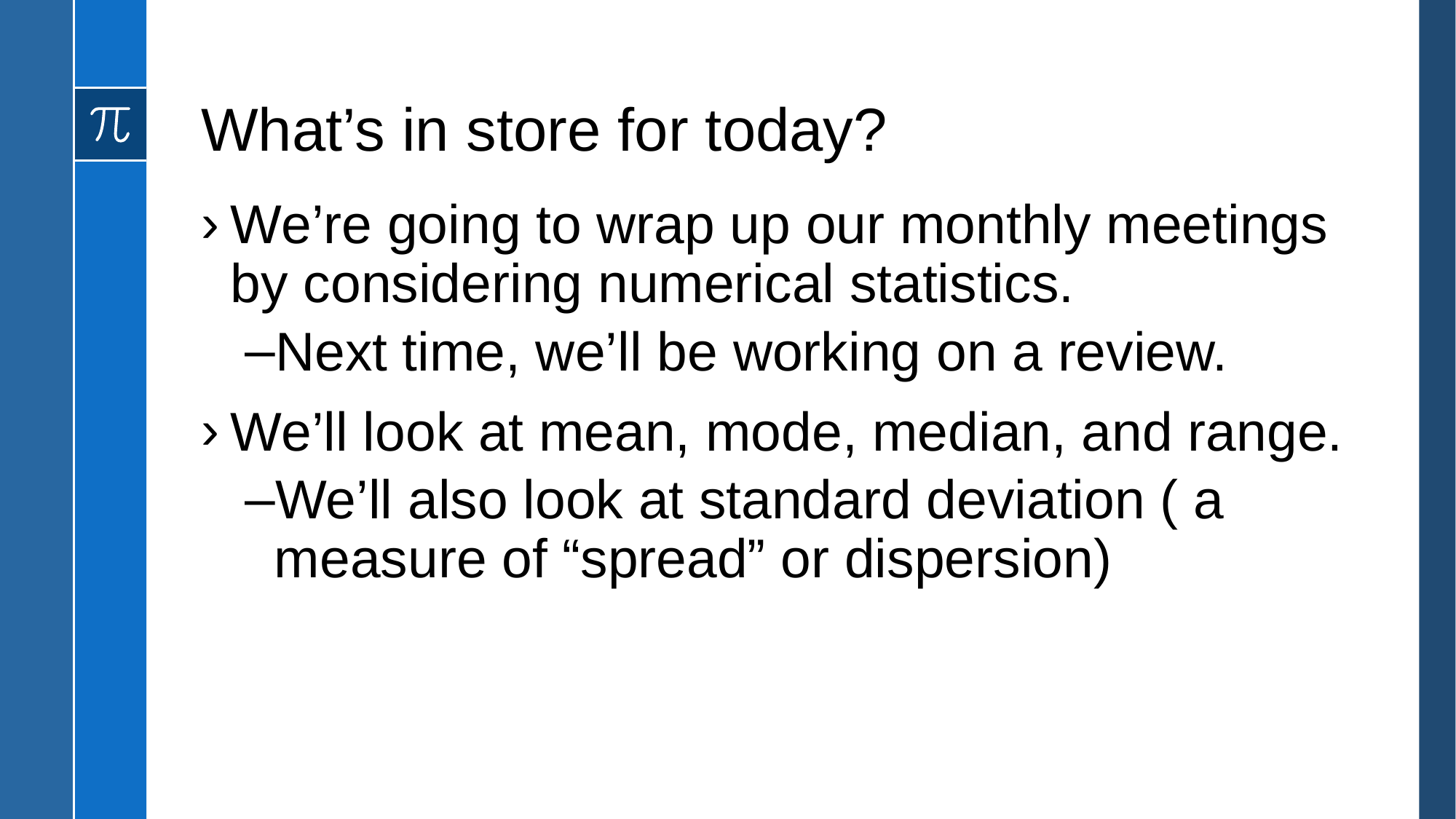

# What’s in store for today?
We’re going to wrap up our monthly meetings by considering numerical statistics.
Next time, we’ll be working on a review.
We’ll look at mean, mode, median, and range.
We’ll also look at standard deviation ( a measure of “spread” or dispersion)